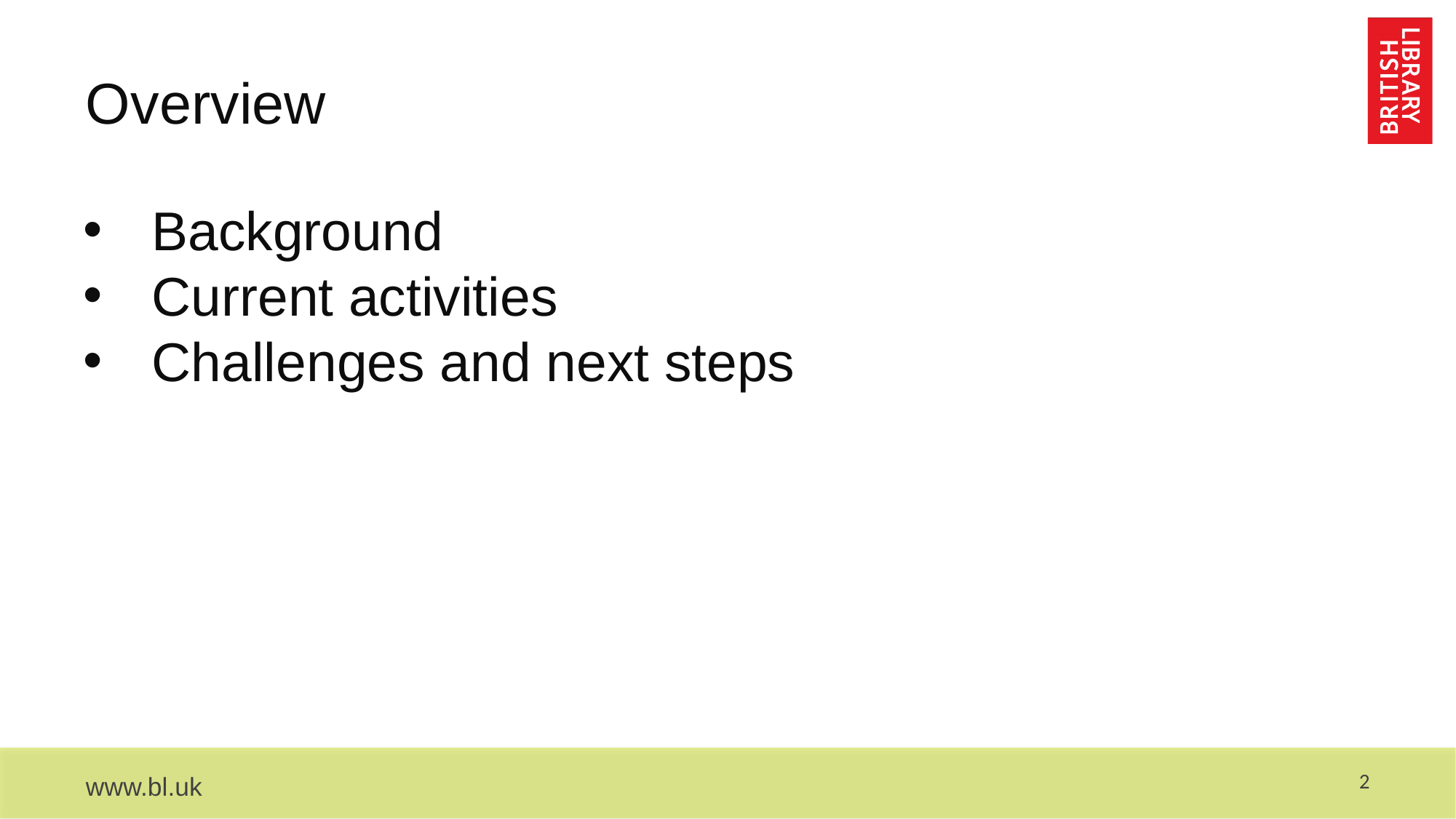

# Overview
Background
Current activities
Challenges and next steps
2